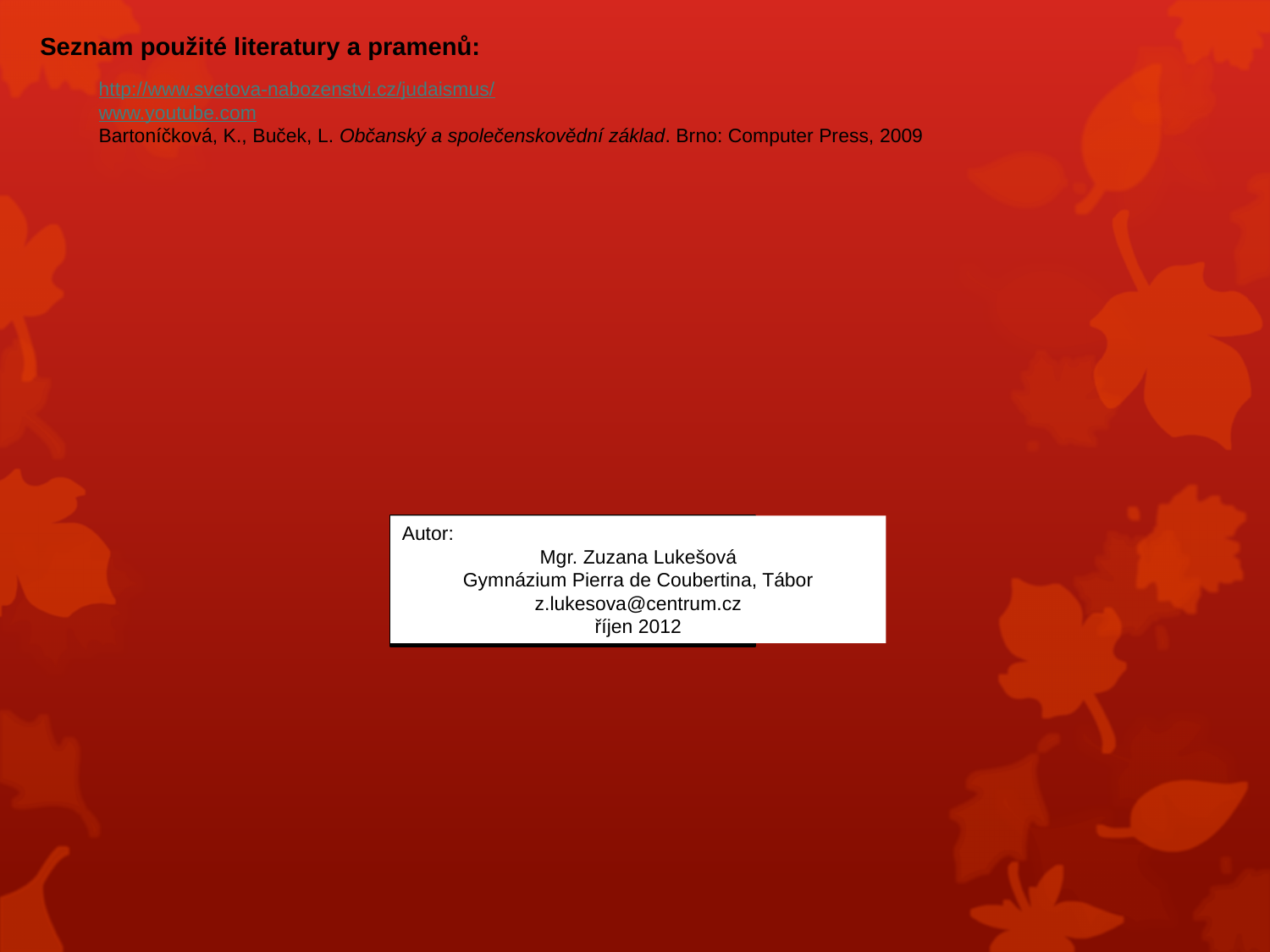

Seznam použité literatury a pramenů:
http://www.svetova-nabozenstvi.cz/judaismus/
www.youtube.com
Bartoníčková, K., Buček, L. Občanský a společenskovědní základ. Brno: Computer Press, 2009

Autor:
Mgr. Zuzana Lukešová
Gymnázium Pierra de Coubertina, Tábor
z.lukesova@centrum.cz
říjen 2012